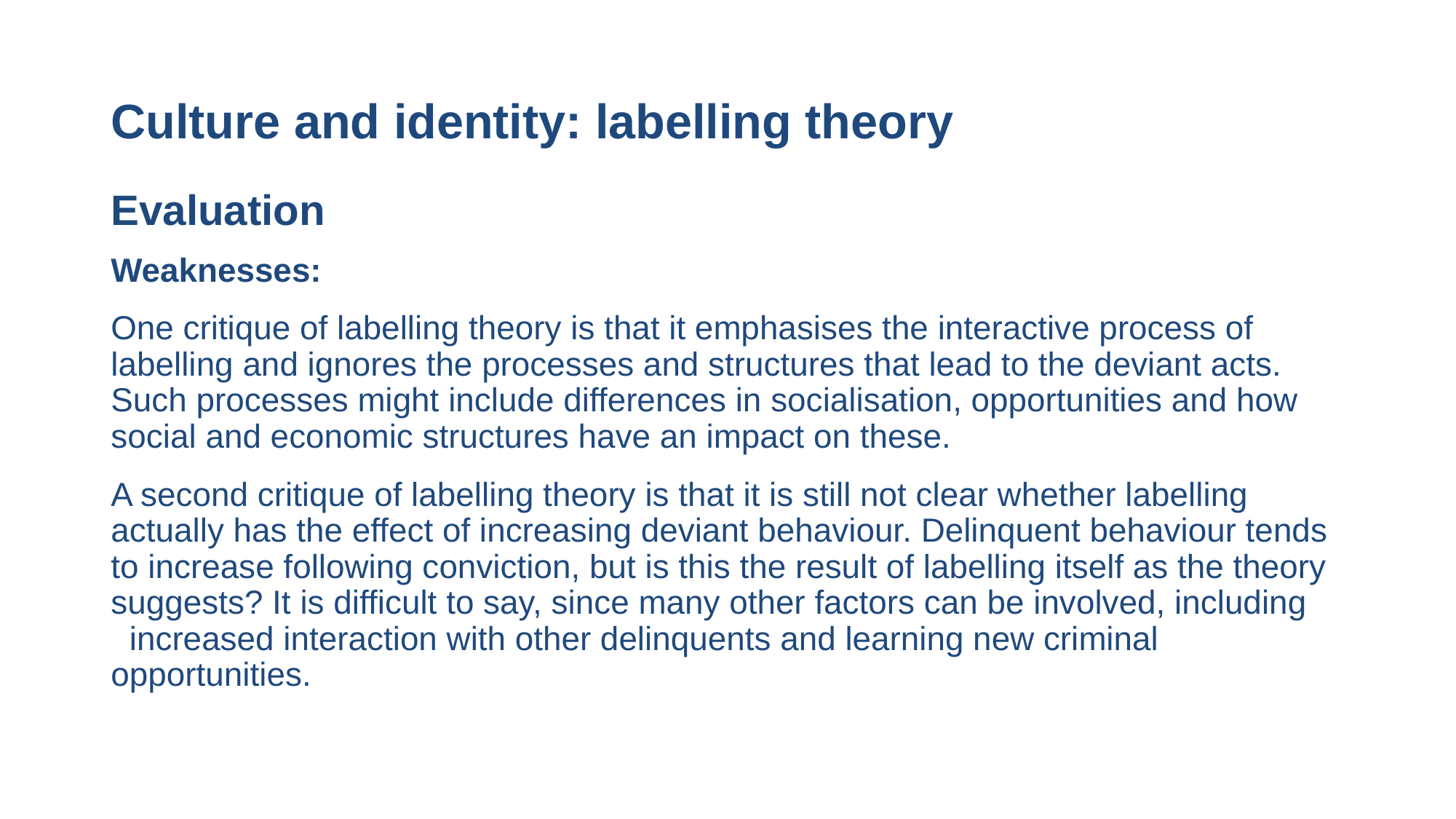

# Culture and identity: labelling theory
Evaluation
Weaknesses:
One critique of labelling theory is that it emphasises the interactive process of labelling and ignores the processes and structures that lead to the deviant acts. Such processes might include differences in socialisation, opportunities and how social and economic structures have an impact on these.
A second critique of labelling theory is that it is still not clear whether labelling actually has the effect of increasing deviant behaviour. Delinquent behaviour tends to increase following conviction, but is this the result of labelling itself as the theory suggests? It is difficult to say, since many other factors can be involved, including      increased interaction with other delinquents and learning new criminal opportunities.